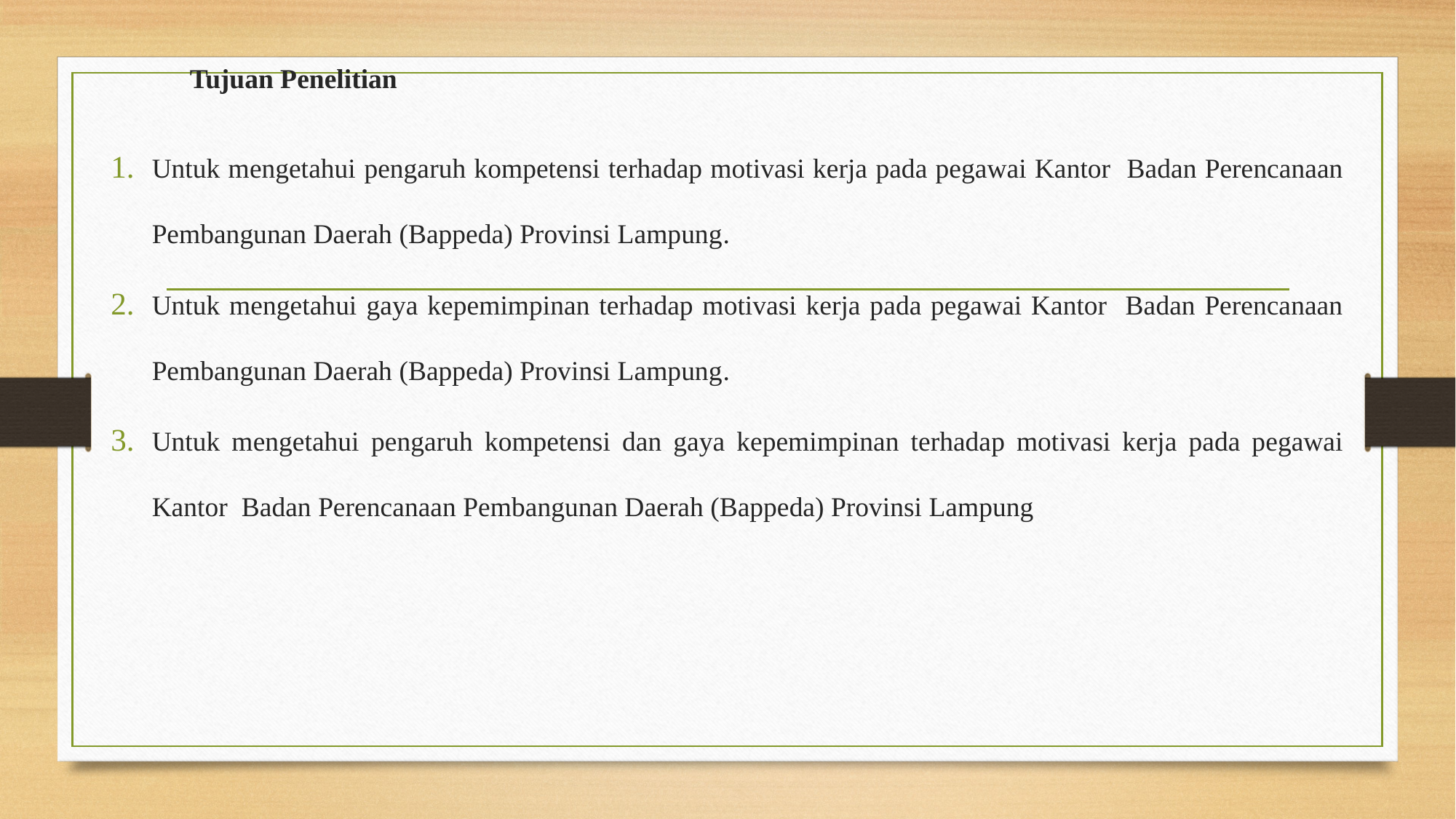

# Tujuan Penelitian
Untuk mengetahui pengaruh kompetensi terhadap motivasi kerja pada pegawai Kantor  Badan Perencanaan Pembangunan Daerah (Bappeda) Provinsi Lampung.
Untuk mengetahui gaya kepemimpinan terhadap motivasi kerja pada pegawai Kantor  Badan Perencanaan Pembangunan Daerah (Bappeda) Provinsi Lampung.
Untuk mengetahui pengaruh kompetensi dan gaya kepemimpinan terhadap motivasi kerja pada pegawai Kantor  Badan Perencanaan Pembangunan Daerah (Bappeda) Provinsi Lampung